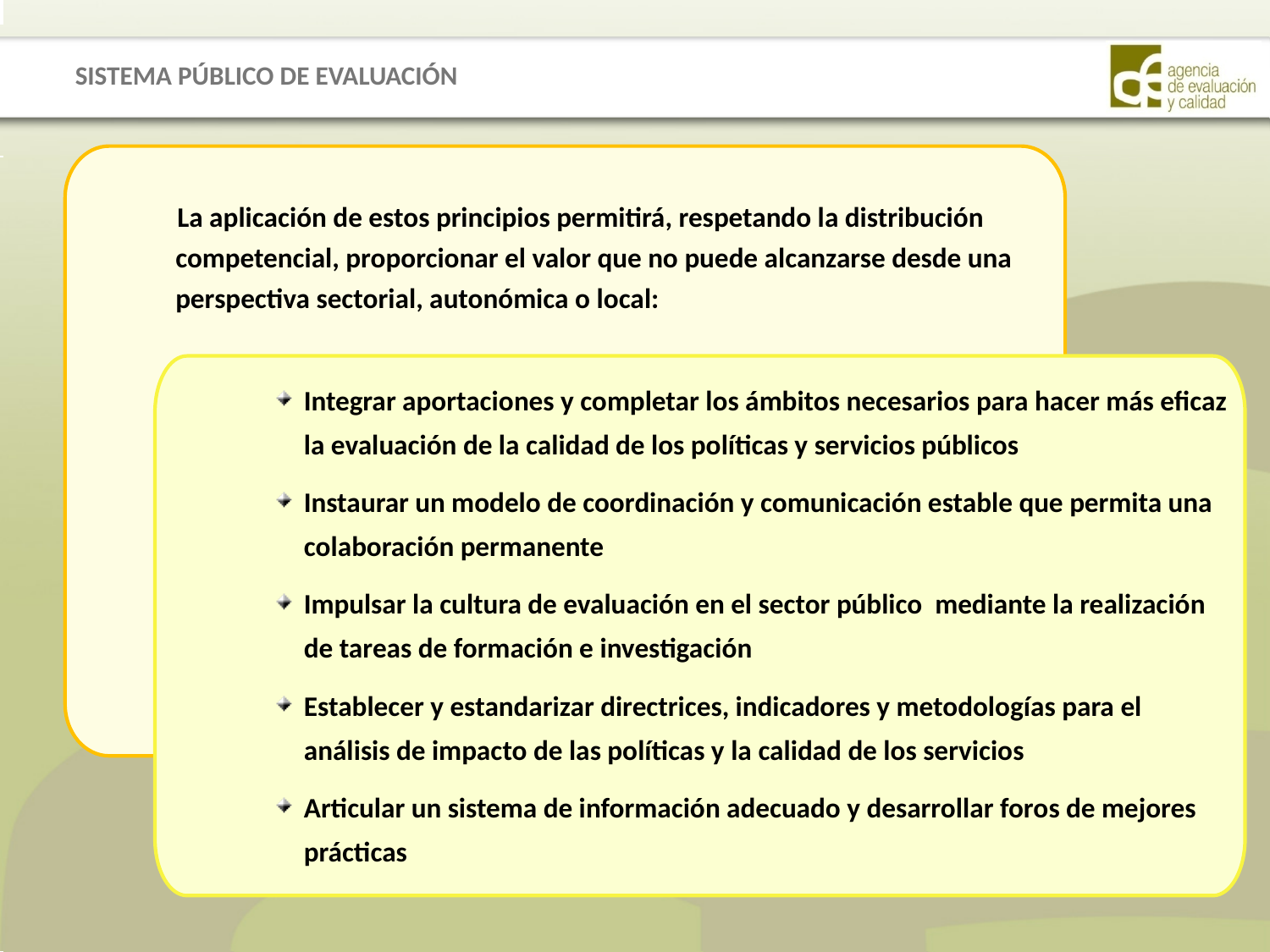

SISTEMA PÚBLICO DE EVALUACIÓN

La aplicación de estos principios permitirá, respetando la distribución competencial, proporcionar el valor que no puede alcanzarse desde una perspectiva sectorial, autonómica o local:

Integrar aportaciones y completar los ámbitos necesarios para hacer más eficaz la evaluación de la calidad de los políticas y servicios públicos
Instaurar un modelo de coordinación y comunicación estable que permita una colaboración permanente
Impulsar la cultura de evaluación en el sector público  mediante la realización de tareas de formación e investigación
Establecer y estandarizar directrices, indicadores y metodologías para el análisis de impacto de las políticas y la calidad de los servicios
Articular un sistema de información adecuado y desarrollar foros de mejores prácticas